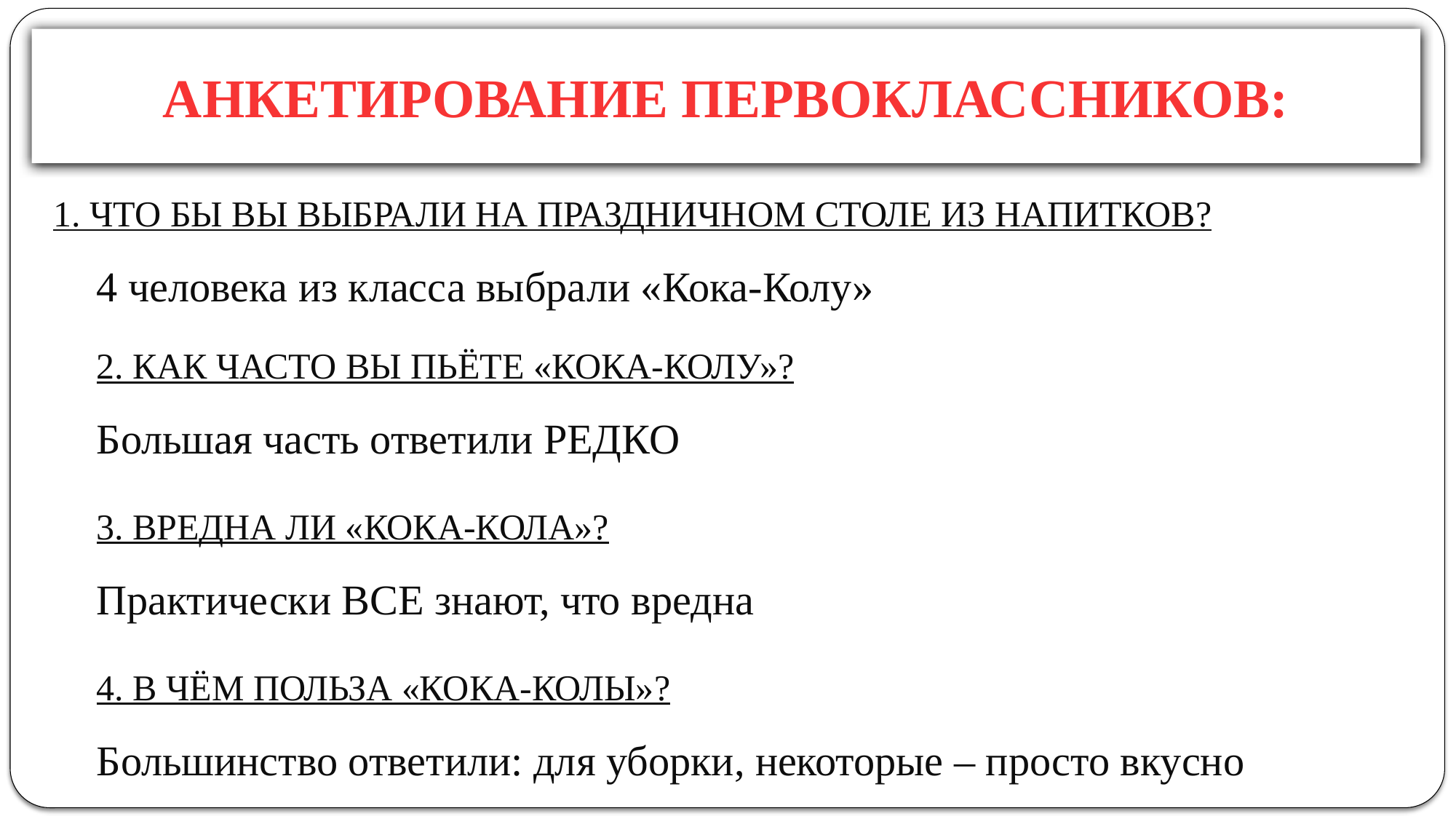

АНКЕТИРОВАНИЕ ПЕРВОКЛАССНИКОВ:

1. ЧТО БЫ ВЫ ВЫБРАЛИ НА ПРАЗДНИЧНОМ СТОЛЕ ИЗ НАПИТКОВ?
4 человека из класса выбрали «Кока-Колу»

2. КАК ЧАСТО ВЫ ПЬЁТЕ «КОКА-КОЛУ»?
Большая часть ответили РЕДКО

3. ВРЕДНА ЛИ «КОКА-КОЛА»?
Практически ВСЕ знают, что вредна

4. В ЧЁМ ПОЛЬЗА «КОКА-КОЛЫ»?
Большинство ответили: для уборки, некоторые – просто вкусно